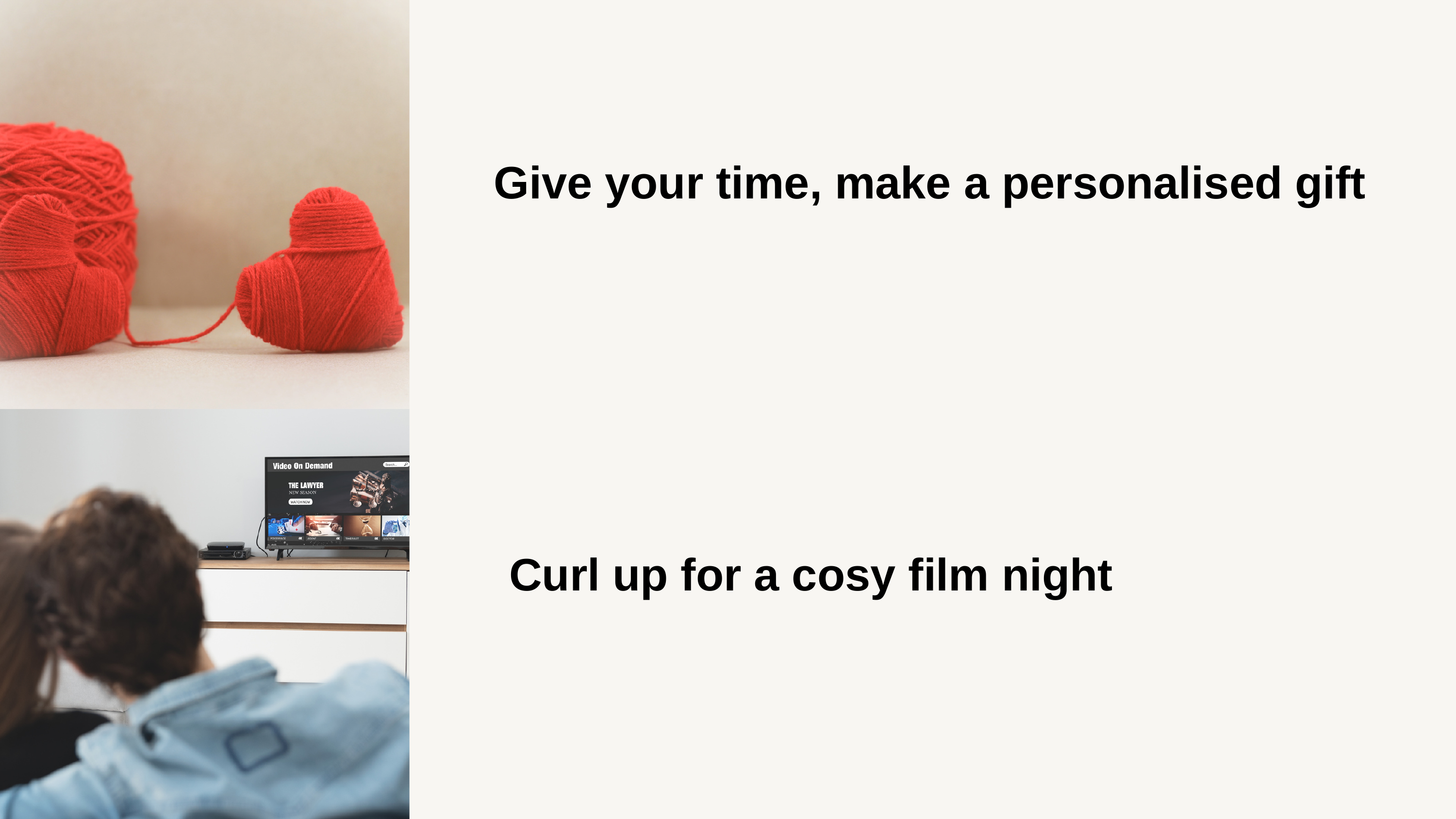

Give your time, make a personalised gift

Curl up for a cosy film night